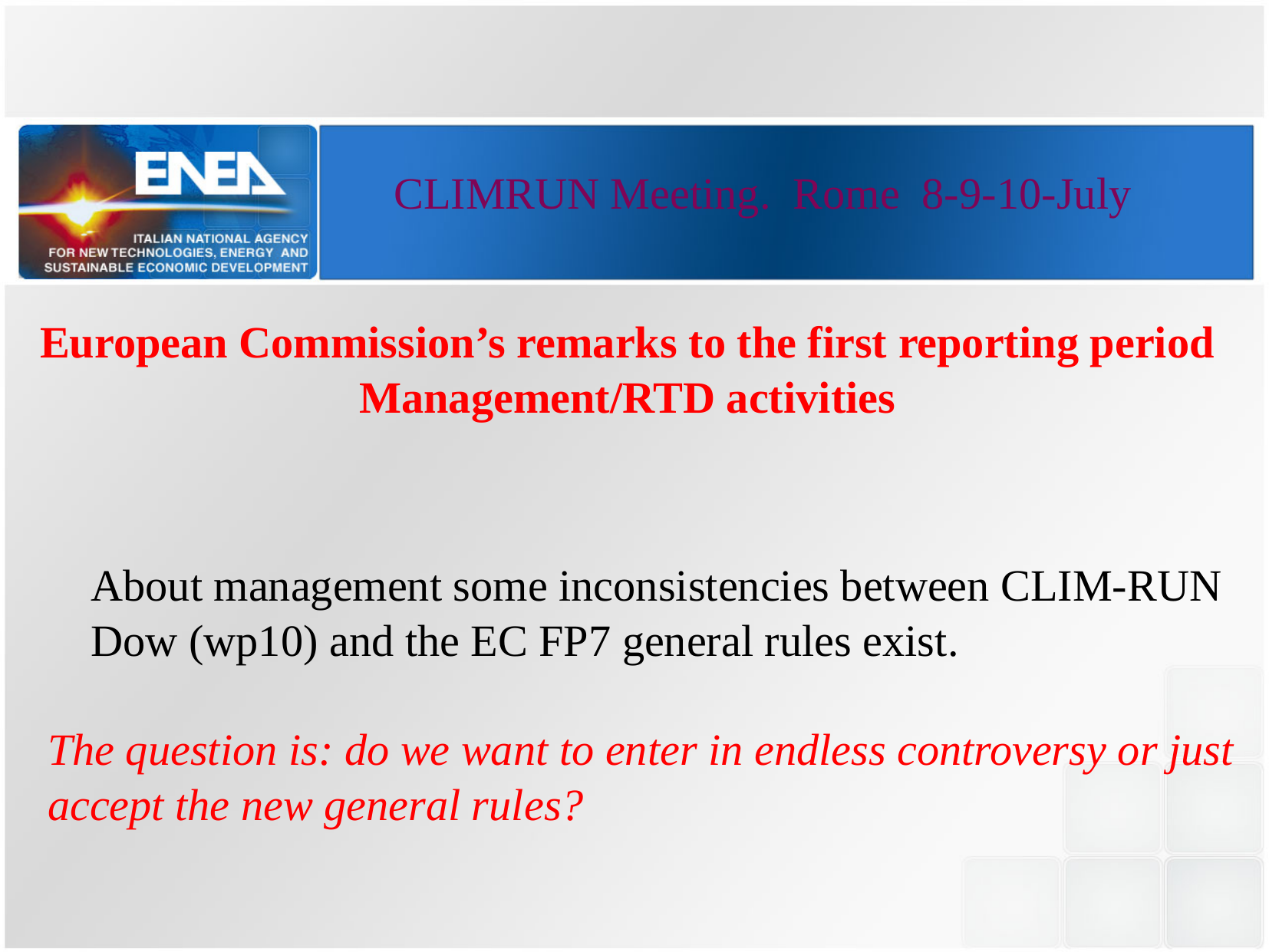

CLIMRUN Meeting.  Rome  8-9-10-July
European Commission’s remarks to the first reporting period
Management/RTD activities

	About management some inconsistencies between CLIM-RUN Dow (wp10) and the EC FP7 general rules exist.

The question is: do we want to enter in endless controversy or just accept the new general rules?